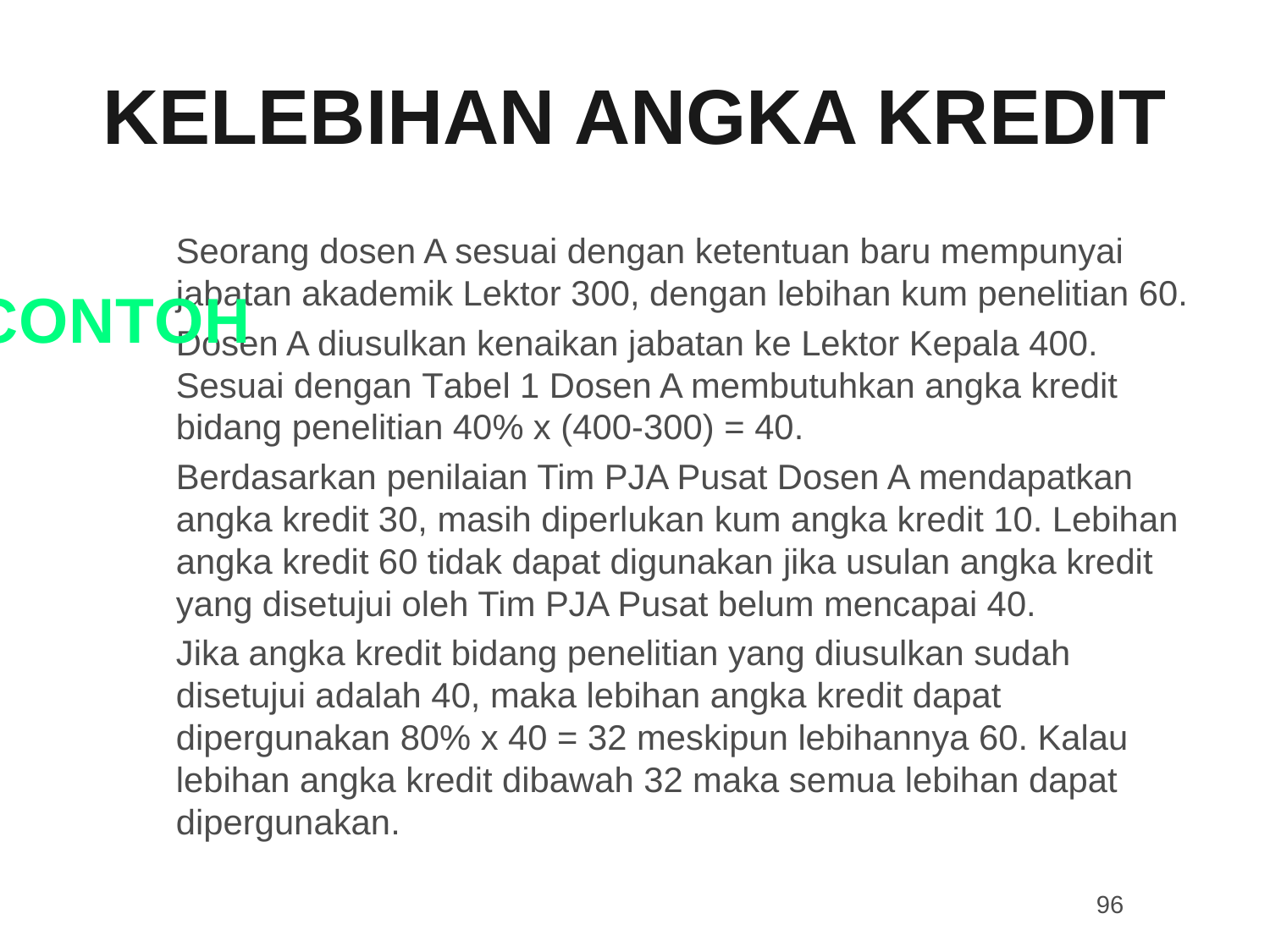

# KELEBIHAN ANGKA KREDIT
Seorang dosen A sesuai dengan ketentuan baru mempunyai jabatan akademik Lektor 300, dengan lebihan kum penelitian 60.
Dosen A diusulkan kenaikan jabatan ke Lektor Kepala 400. Sesuai dengan Tabel 1 Dosen A membutuhkan angka kredit bidang penelitian 40% x (400-300) = 40.
Berdasarkan penilaian Tim PJA Pusat Dosen A mendapatkan angka kredit 30, masih diperlukan kum angka kredit 10. Lebihan angka kredit 60 tidak dapat digunakan jika usulan angka kredit yang disetujui oleh Tim PJA Pusat belum mencapai 40.
Jika angka kredit bidang penelitian yang diusulkan sudah disetujui adalah 40, maka lebihan angka kredit dapat dipergunakan 80% x 40 = 32 meskipun lebihannya 60. Kalau lebihan angka kredit dibawah 32 maka semua lebihan dapat dipergunakan.
CONTOH
96